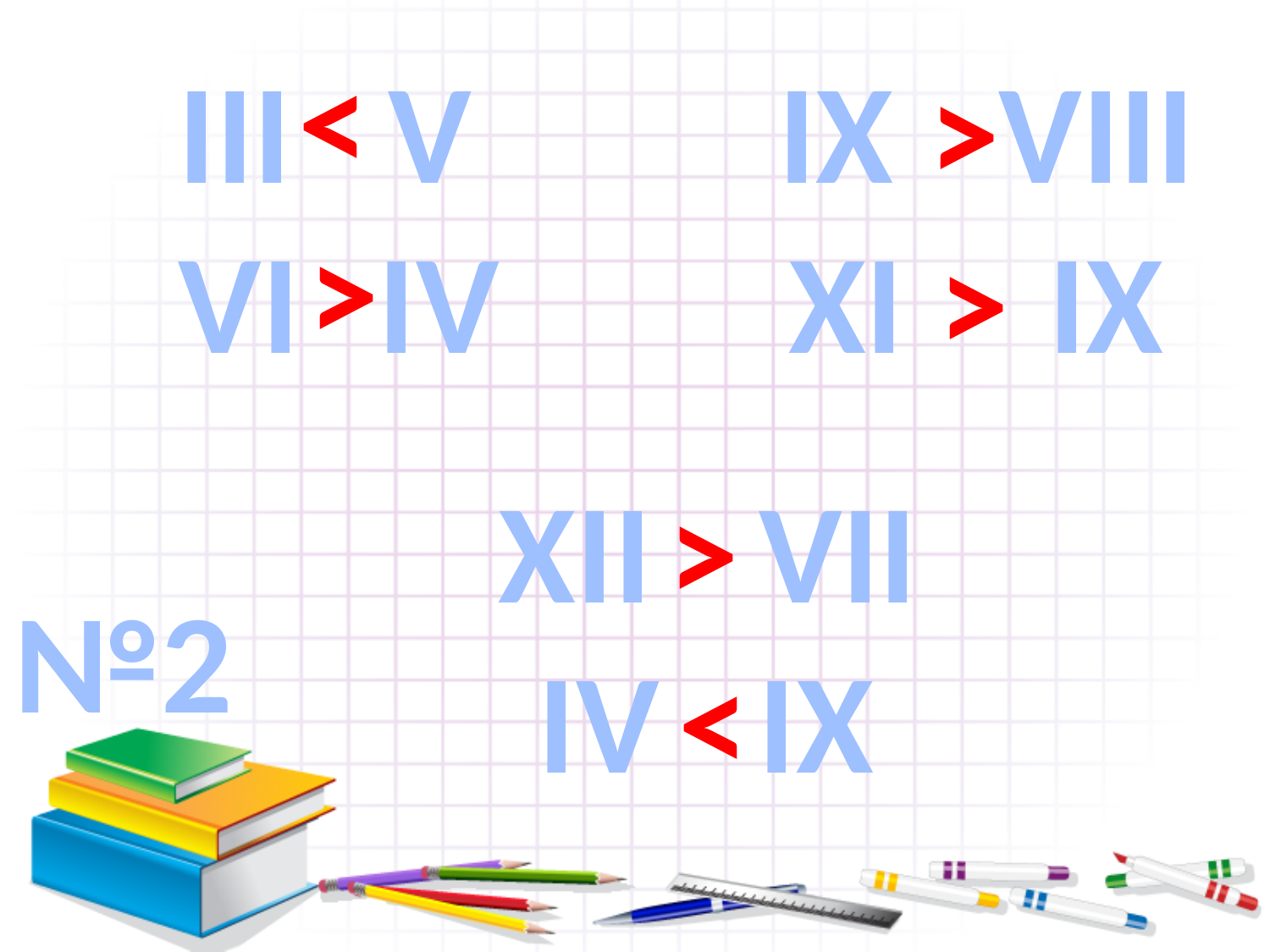

III
V
IX
>
VIII
>
>
VI
IV
XI
>
IX
XII
>
VII
№2
IV
<
IX